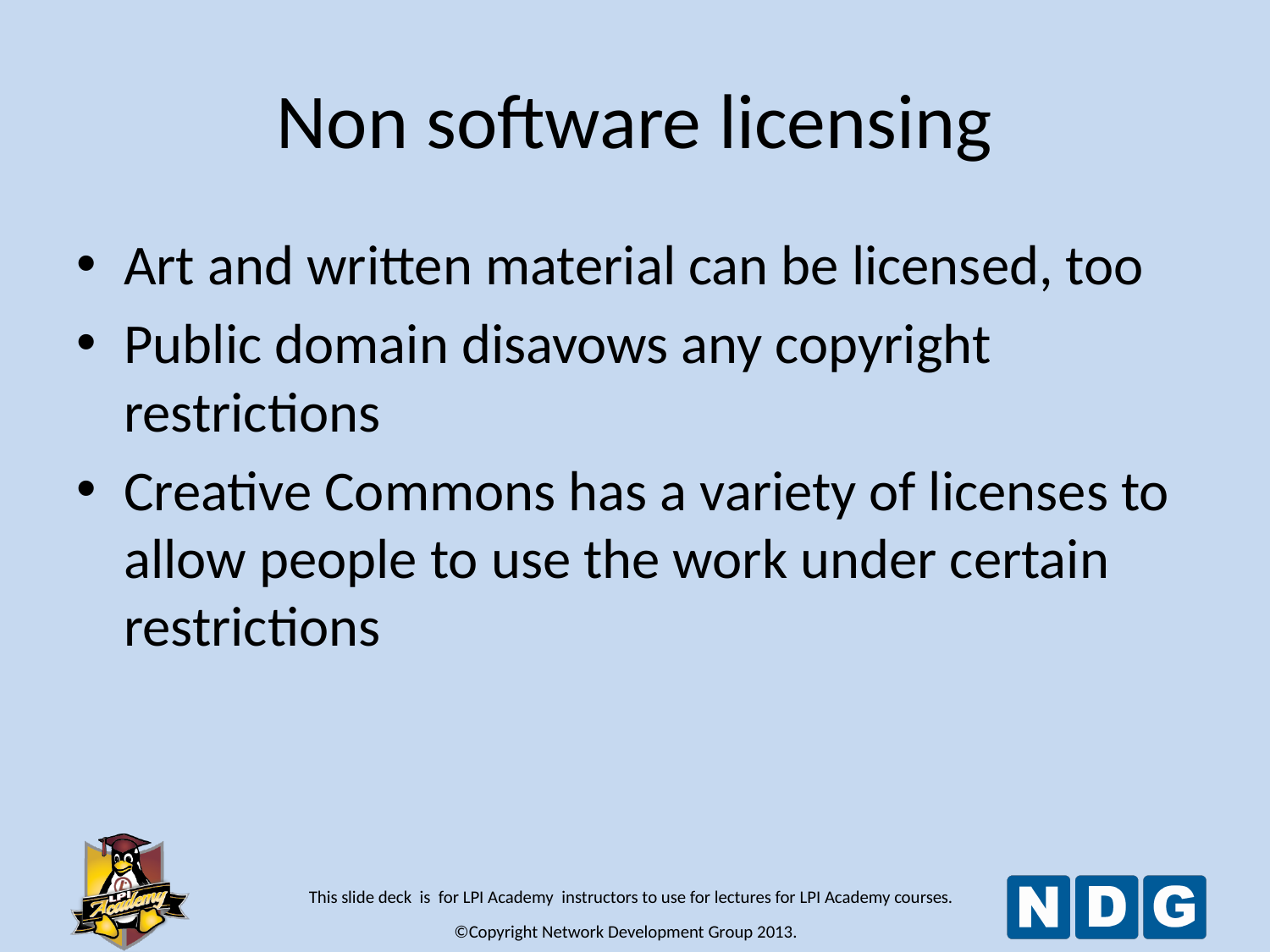

# Non software licensing
Art and written material can be licensed, too
Public domain disavows any copyright restrictions
Creative Commons has a variety of licenses to allow people to use the work under certain restrictions